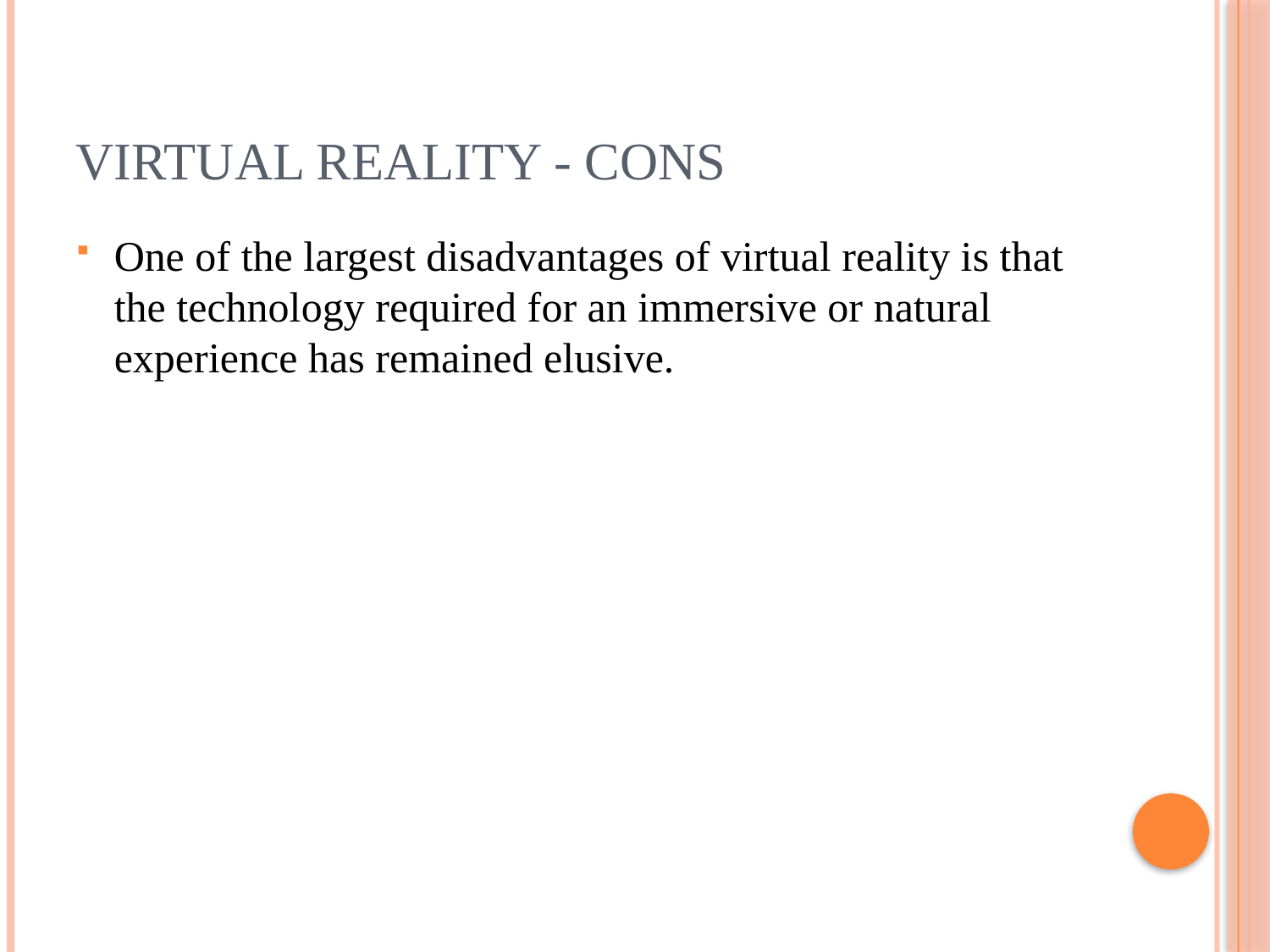

# Virtual Reality - Cons
One of the largest disadvantages of virtual reality is that the technology required for an immersive or natural experience has remained elusive.